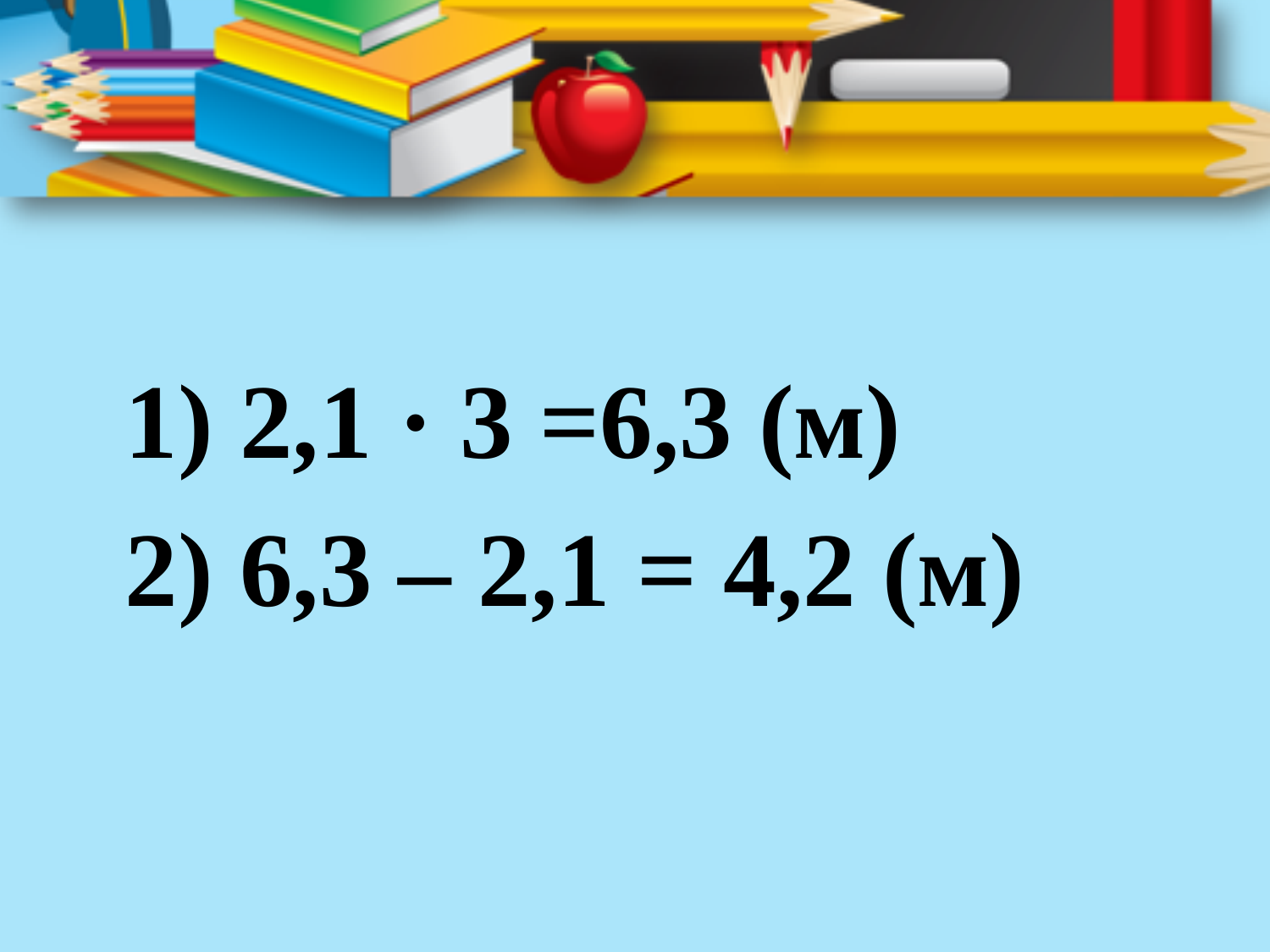

1) 2,1 · 3 =6,3 (м)
	2) 6,3 – 2,1 = 4,2 (м)